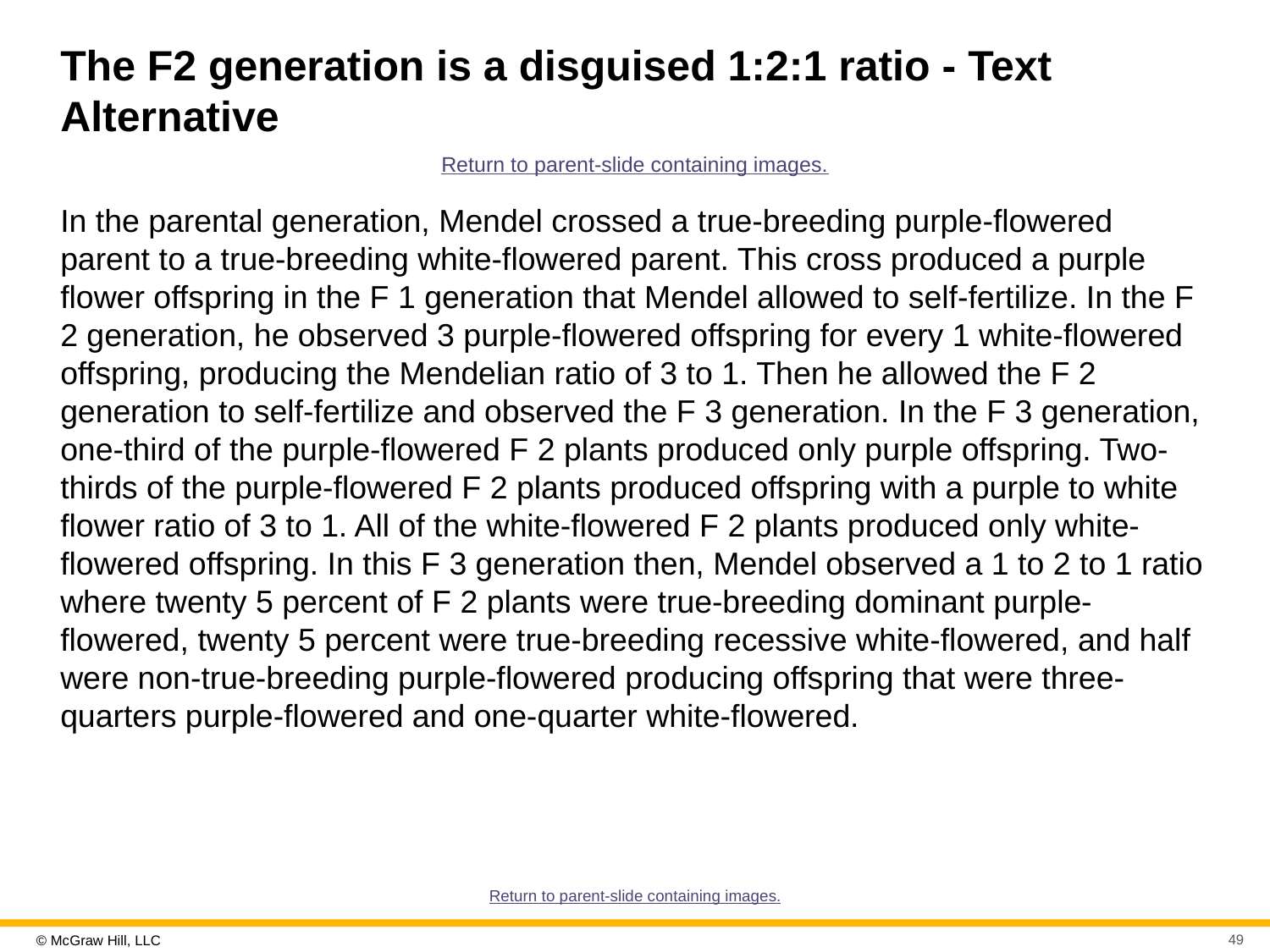

# The F2 generation is a disguised 1:2:1 ratio - Text Alternative
Return to parent-slide containing images.
In the parental generation, Mendel crossed a true-breeding purple-flowered parent to a true-breeding white-flowered parent. This cross produced a purple flower offspring in the F 1 generation that Mendel allowed to self-fertilize. In the F 2 generation, he observed 3 purple-flowered offspring for every 1 white-flowered offspring, producing the Mendelian ratio of 3 to 1. Then he allowed the F 2 generation to self-fertilize and observed the F 3 generation. In the F 3 generation, one-third of the purple-flowered F 2 plants produced only purple offspring. Two-thirds of the purple-flowered F 2 plants produced offspring with a purple to white flower ratio of 3 to 1. All of the white-flowered F 2 plants produced only white-flowered offspring. In this F 3 generation then, Mendel observed a 1 to 2 to 1 ratio where twenty 5 percent of F 2 plants were true-breeding dominant purple-flowered, twenty 5 percent were true-breeding recessive white-flowered, and half were non-true-breeding purple-flowered producing offspring that were three-quarters purple-flowered and one-quarter white-flowered.
Return to parent-slide containing images.
49